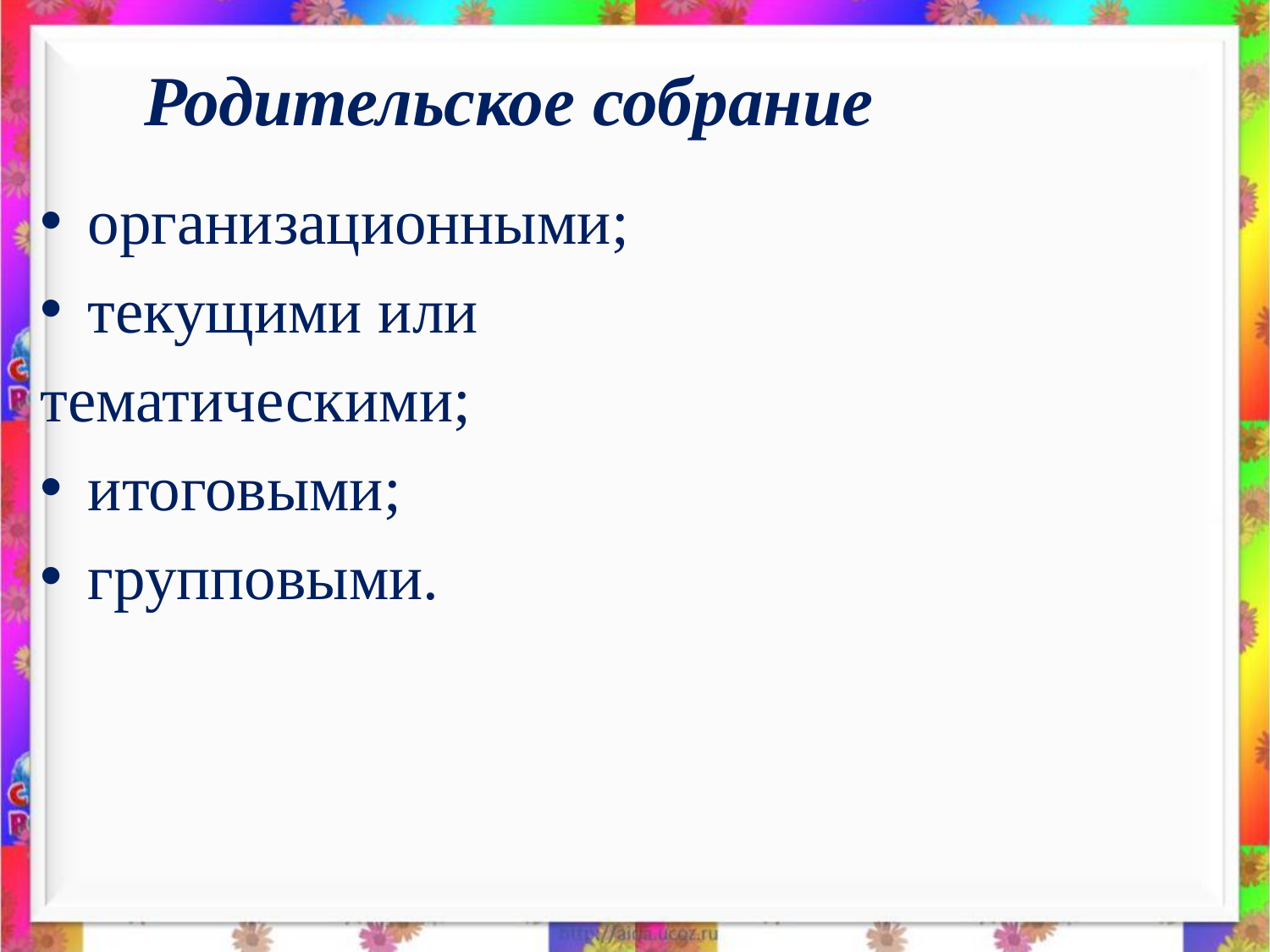

# Родительское собрание
организационными;
текущими или
тематическими;
итоговыми;
групповыми.